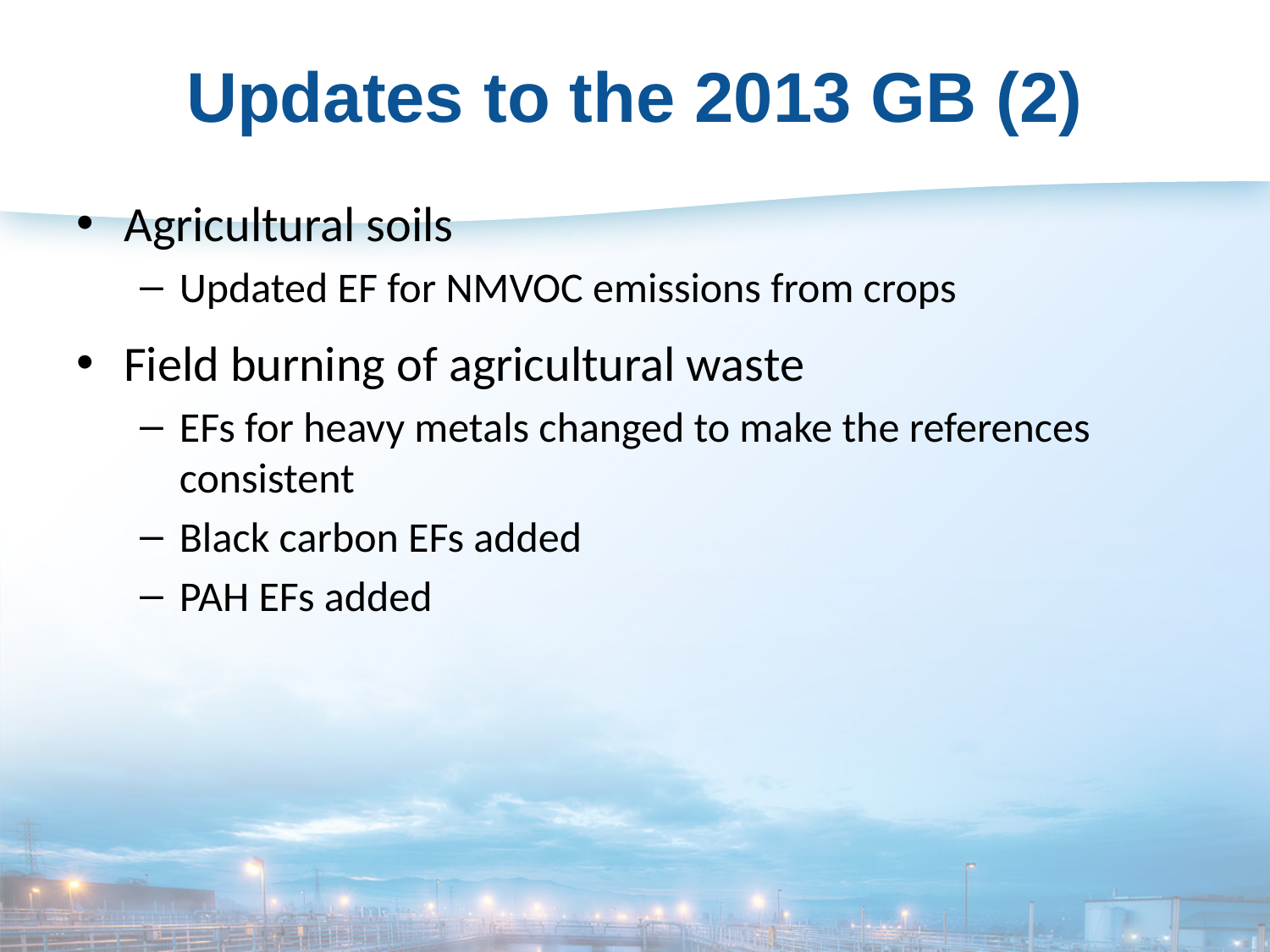

# Updates to the 2013 GB (2)
Agricultural soils
Updated EF for NMVOC emissions from crops
Field burning of agricultural waste
EFs for heavy metals changed to make the references consistent
Black carbon EFs added
PAH EFs added